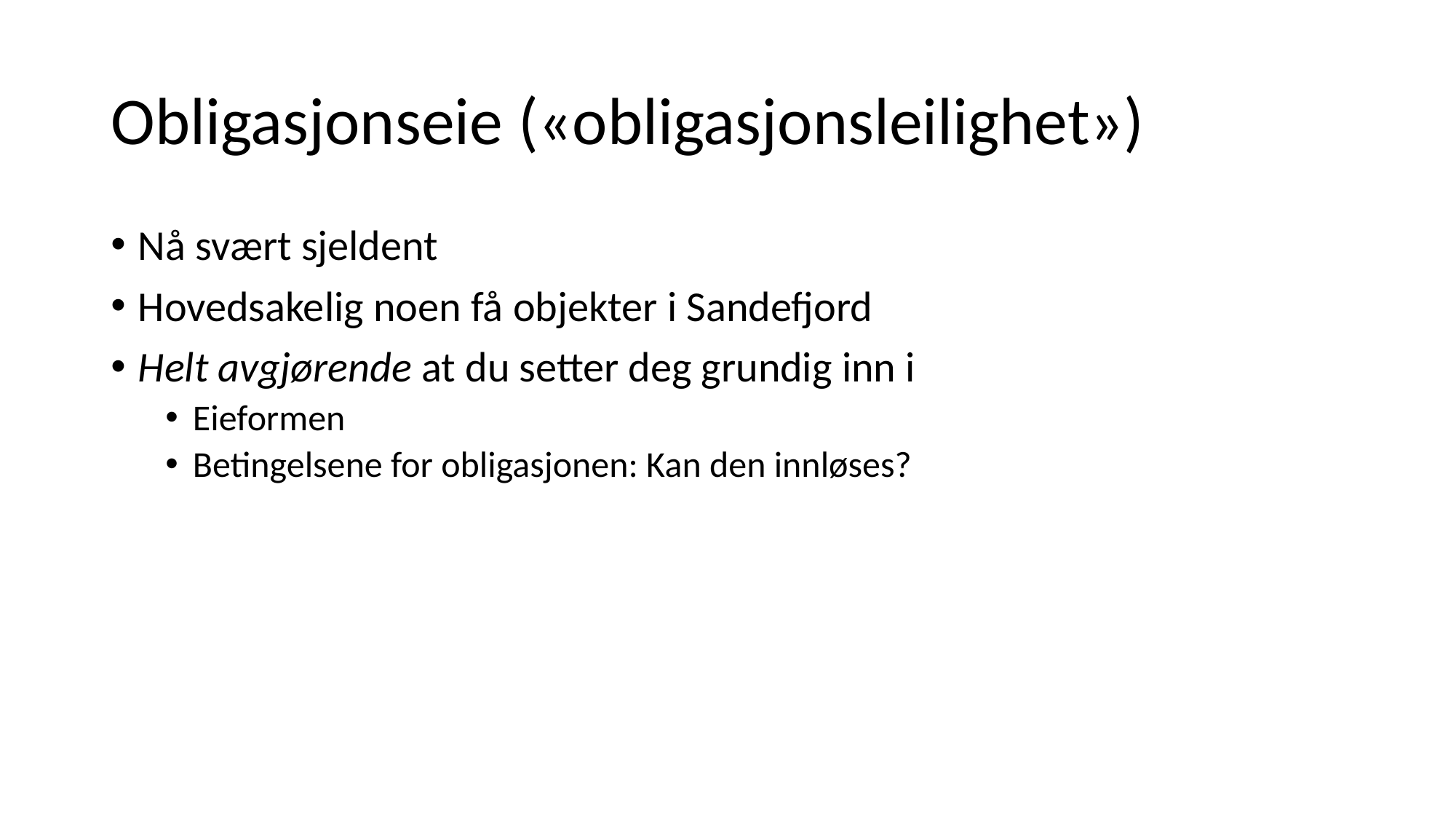

# Obligasjonseie («obligasjonsleilighet»)
Nå svært sjeldent
Hovedsakelig noen få objekter i Sandefjord
Helt avgjørende at du setter deg grundig inn i
Eieformen
Betingelsene for obligasjonen: Kan den innløses?